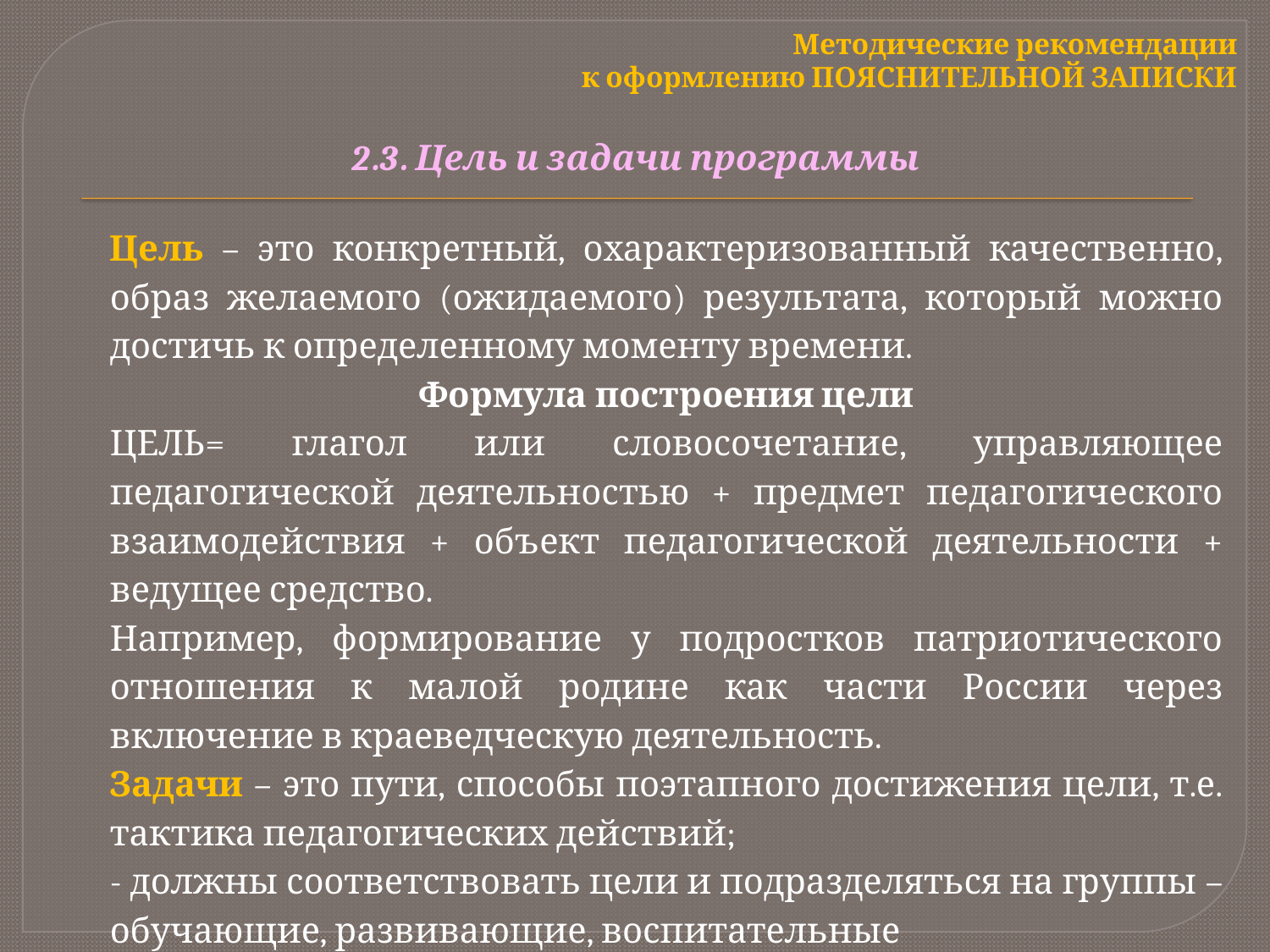

Методические рекомендации
к оформлению ПОЯСНИТЕЛЬНОЙ ЗАПИСКИ
2.3. Цель и задачи программы

Цель – это конкретный, охарактеризованный качественно, образ желаемого (ожидаемого) результата, который можно достичь к определенному моменту времени.
Формула построения цели
ЦЕЛЬ= глагол или словосочетание, управляющее педагогической деятельностью + предмет педагогического взаимодействия + объект педагогической деятельности + ведущее средство.
Например, формирование у подростков патриотического отношения к малой родине как части России через включение в краеведческую деятельность.
Задачи – это пути, способы поэтапного достижения цели, т.е. тактика педагогических действий;
- должны соответствовать цели и подразделяться на группы – обучающие, развивающие, воспитательные